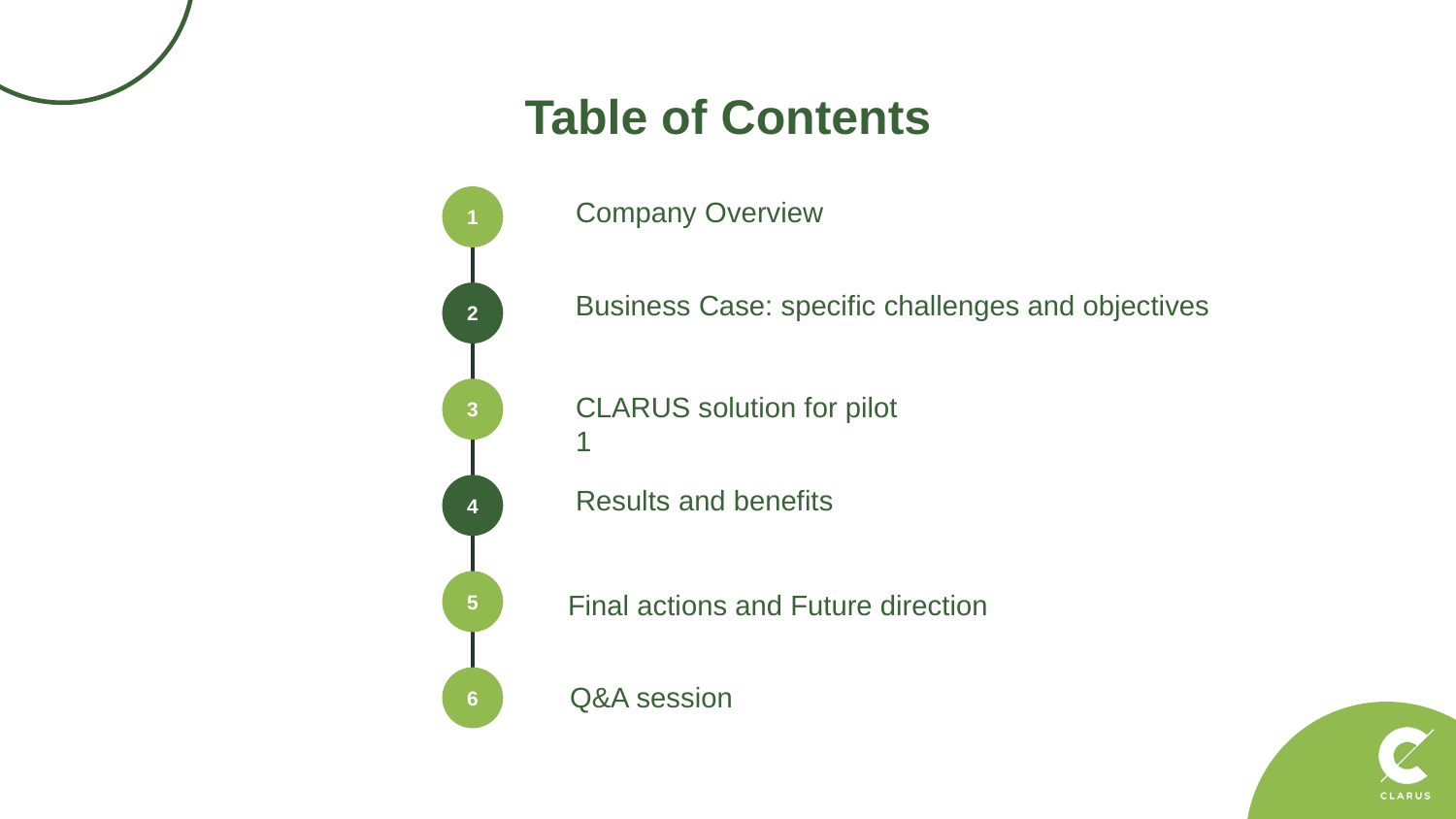

Table of Contents
1
Company Overview
Business Case: specific challenges and objectives
2
3
CLARUS solution for pilot 1
4
Results and benefits
5
Final actions and Future direction
6
Q&A session